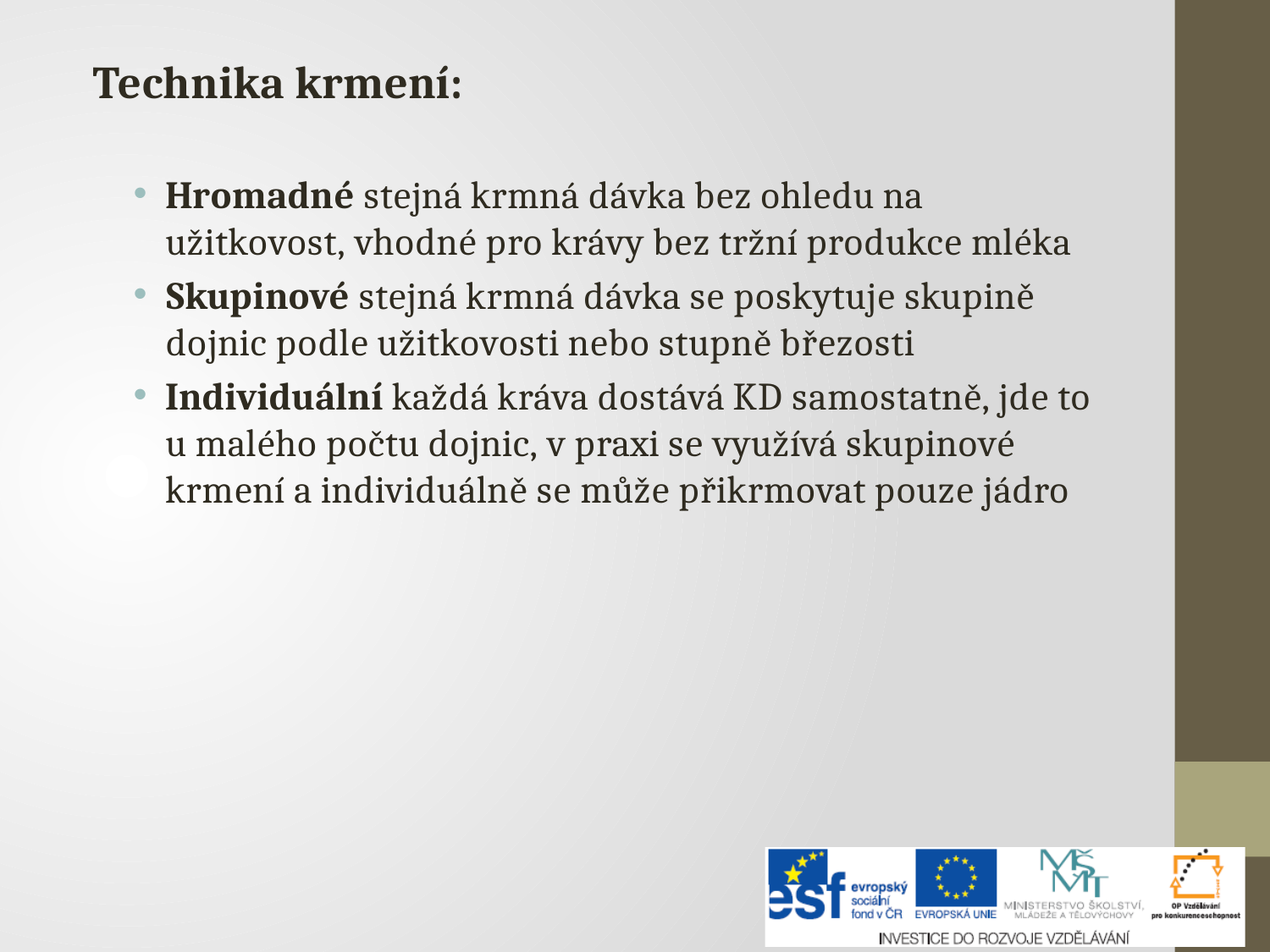

Technika krmení:

Hromadné stejná krmná dávka bez ohledu na užitkovost, vhodné pro krávy bez tržní produkce mléka
Skupinové stejná krmná dávka se poskytuje skupině dojnic podle užitkovosti nebo stupně březosti
Individuální každá kráva dostává KD samostatně, jde to u malého počtu dojnic, v praxi se využívá skupinové krmení a individuálně se může přikrmovat pouze jádro